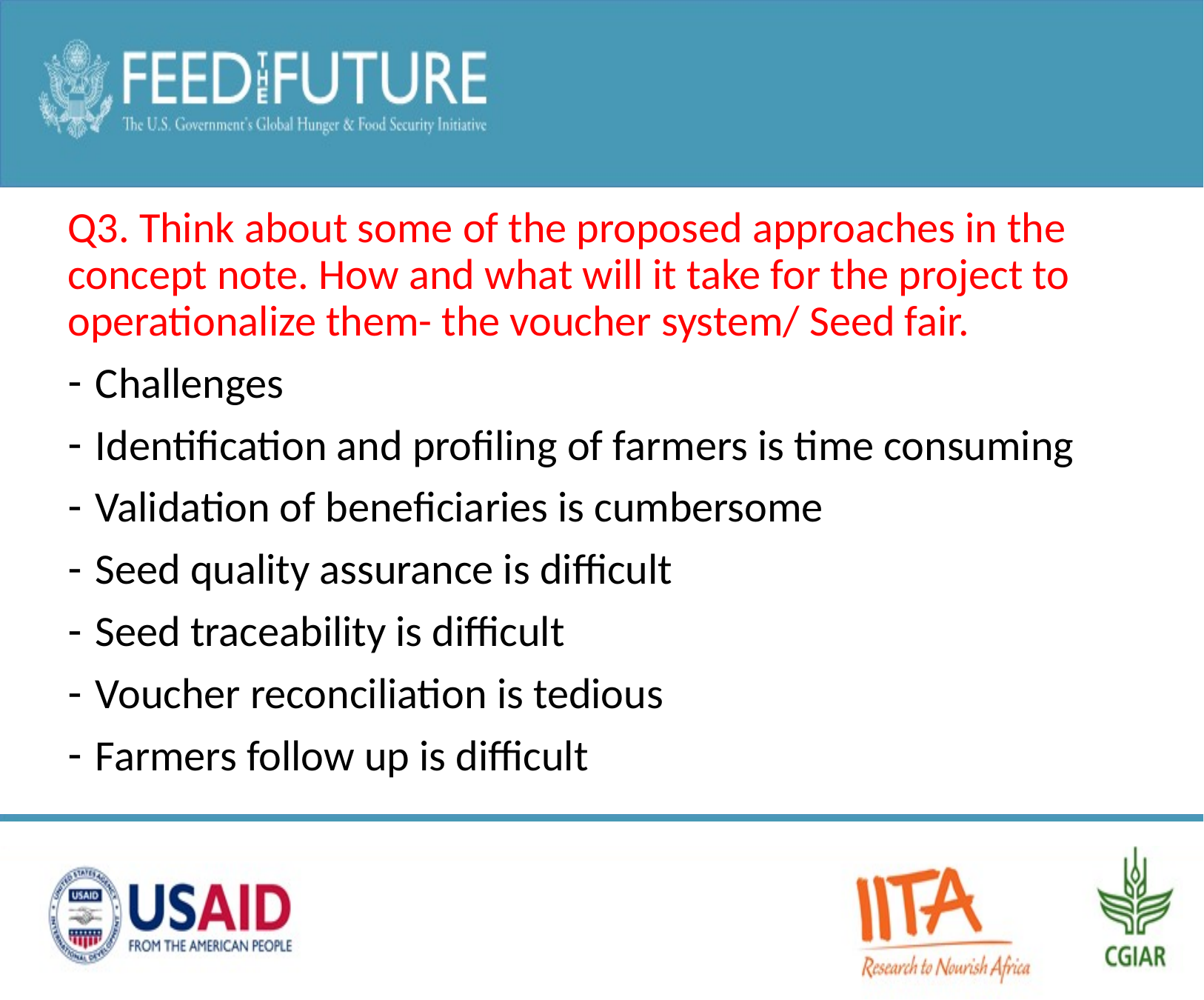

Q3. Think about some of the proposed approaches in the concept note. How and what will it take for the project to operationalize them- the voucher system/ Seed fair.
Challenges
Identification and profiling of farmers is time consuming
Validation of beneficiaries is cumbersome
Seed quality assurance is difficult
Seed traceability is difficult
Voucher reconciliation is tedious
Farmers follow up is difficult